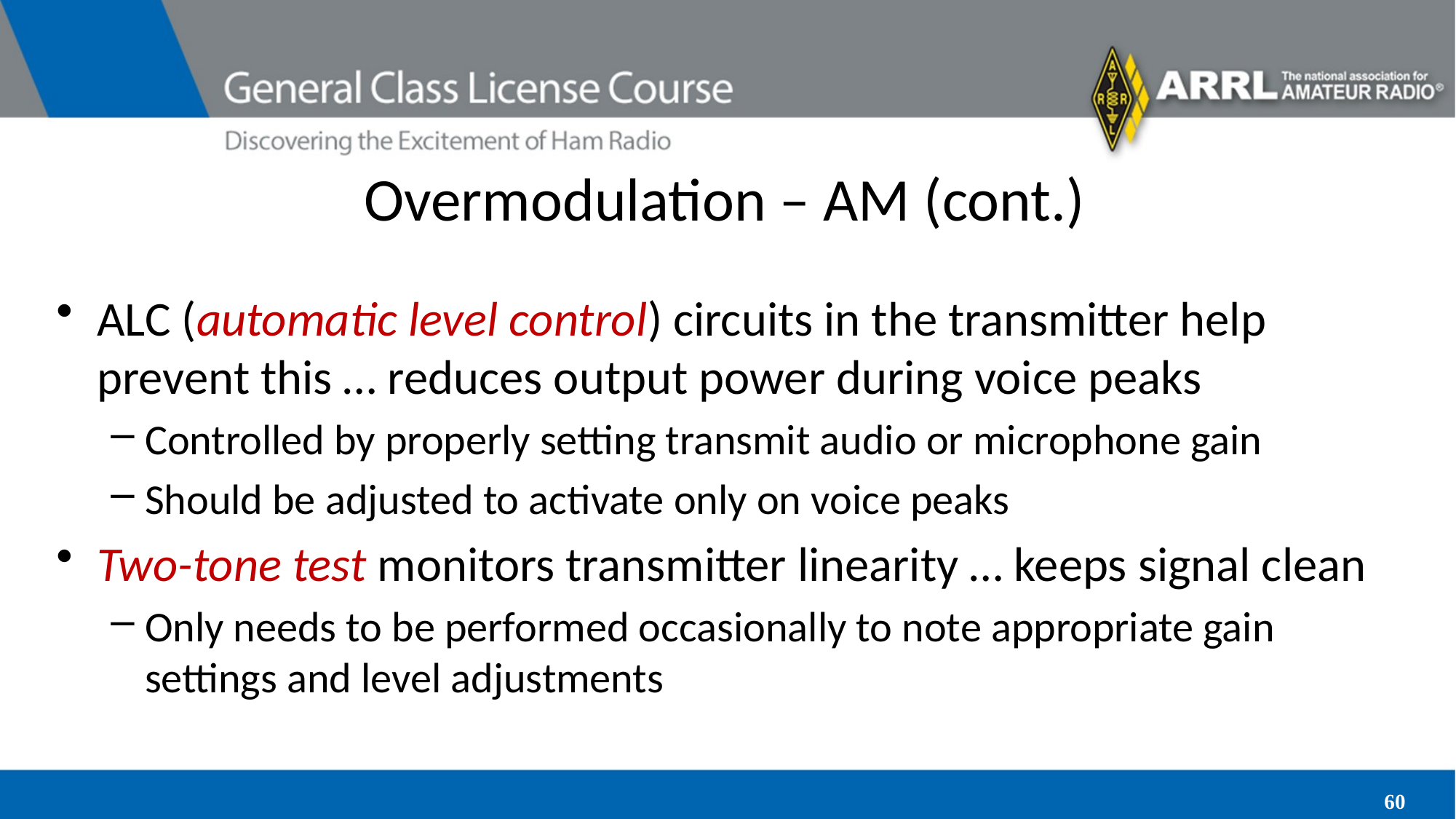

# Overmodulation – AM (cont.)
ALC (automatic level control) circuits in the transmitter help prevent this … reduces output power during voice peaks
Controlled by properly setting transmit audio or microphone gain
Should be adjusted to activate only on voice peaks
Two-tone test monitors transmitter linearity … keeps signal clean
Only needs to be performed occasionally to note appropriate gain settings and level adjustments